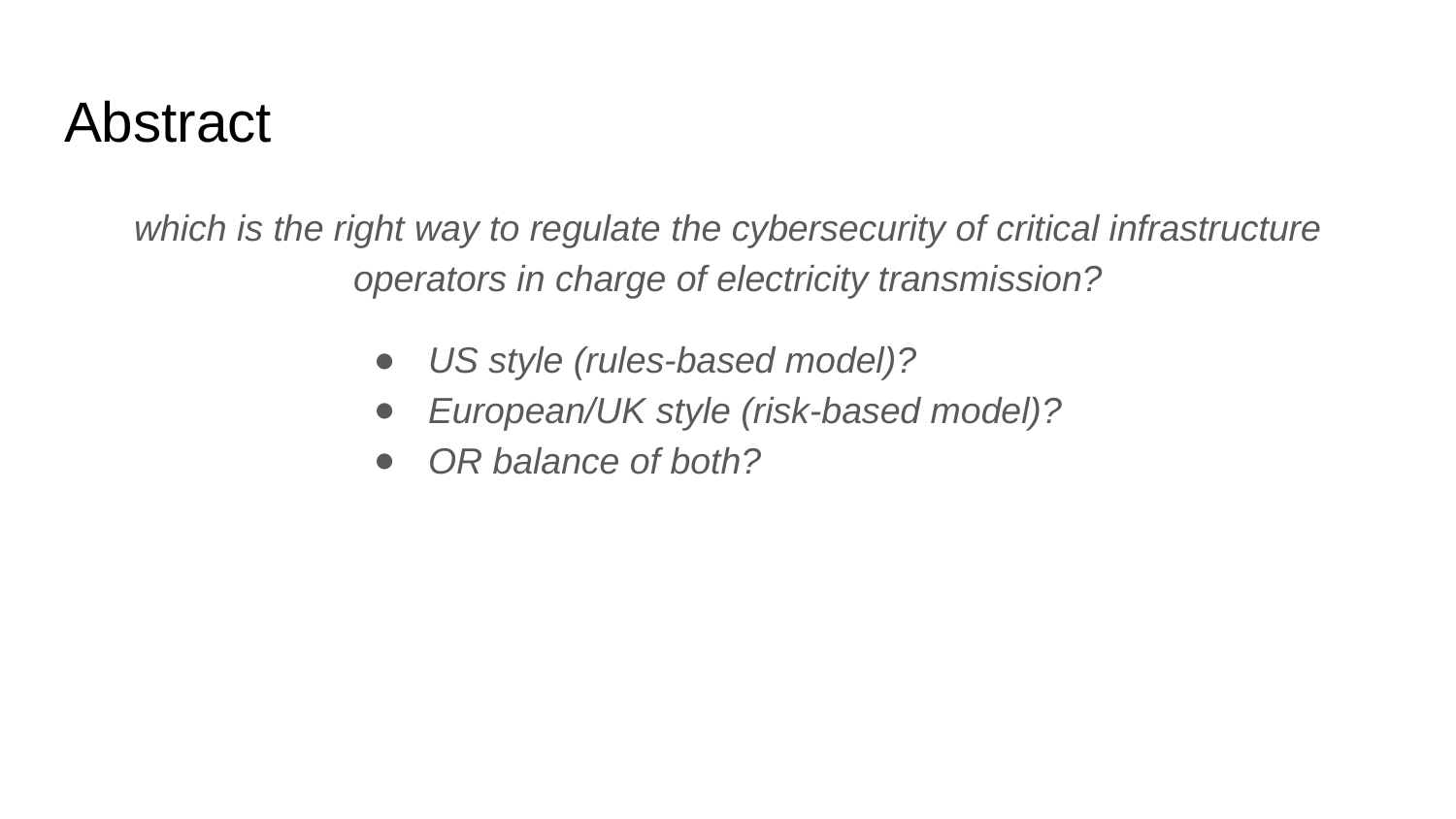

# Abstract
which is the right way to regulate the cybersecurity of critical infrastructure operators in charge of electricity transmission?
US style (rules-based model)?
European/UK style (risk-based model)?
OR balance of both?